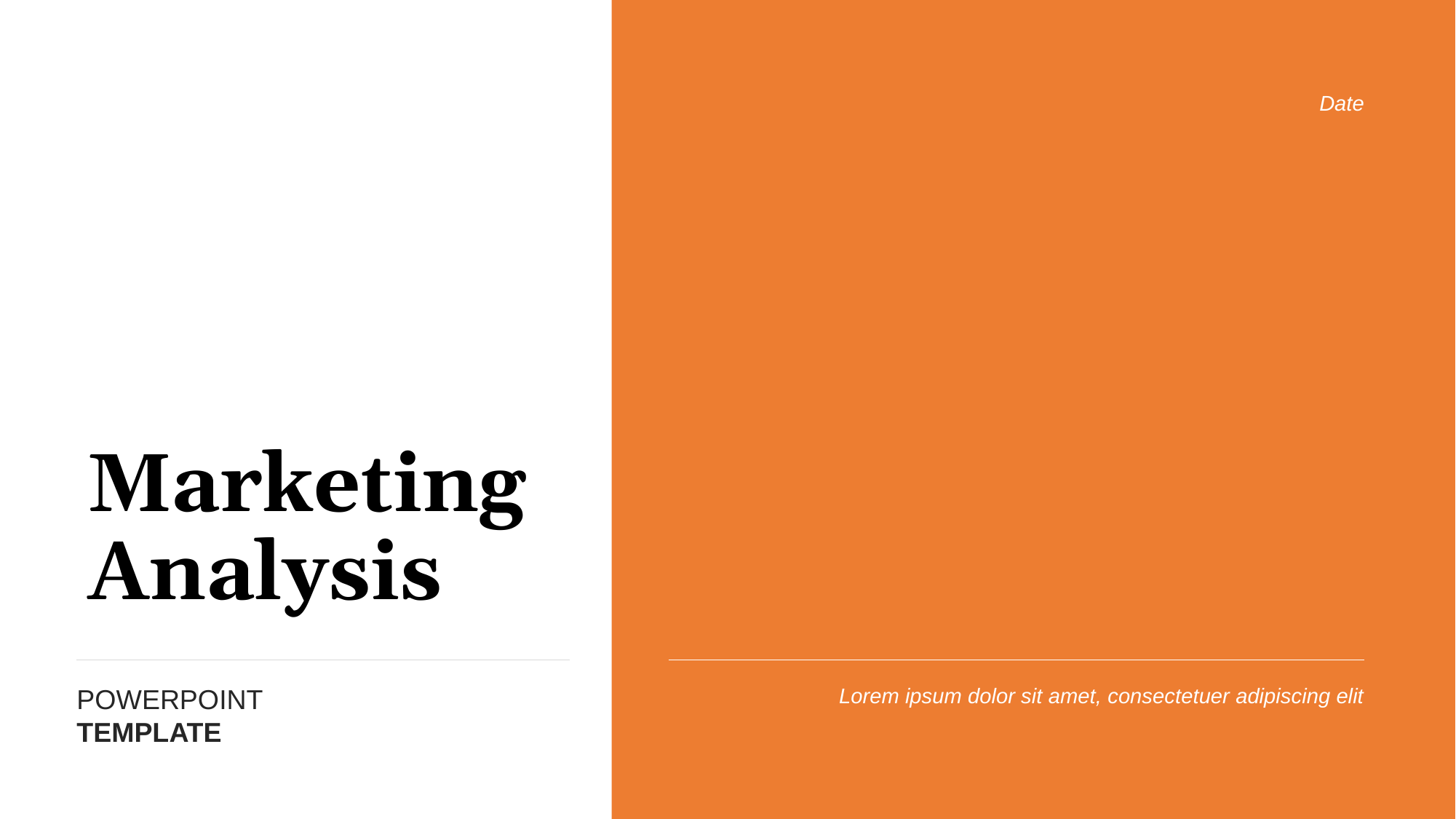

Date
# Marketing Analysis
POWERPOINT
TEMPLATE
Lorem ipsum dolor sit amet, consectetuer adipiscing elit